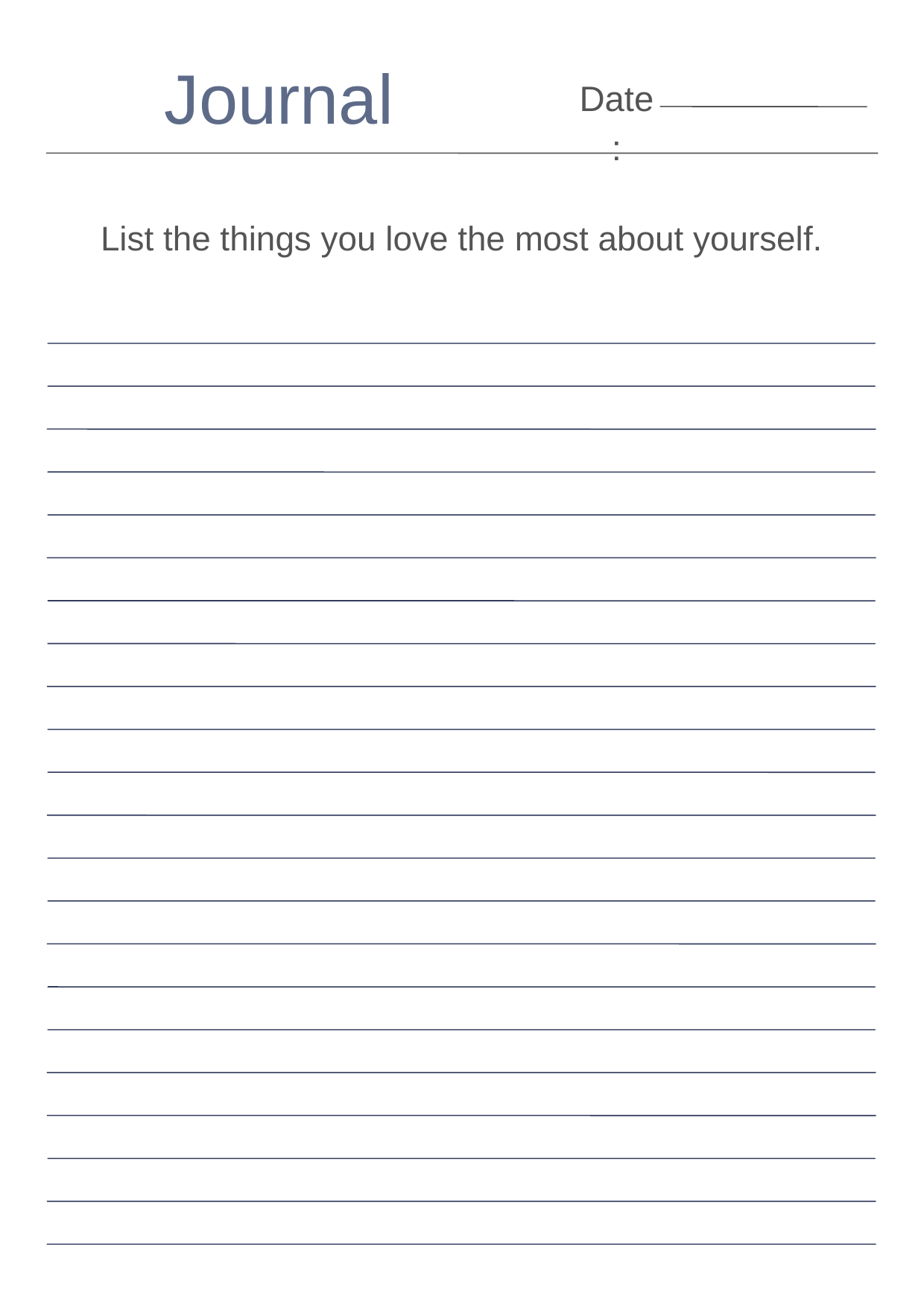

Journal
Date:

List the things you love the most about yourself.